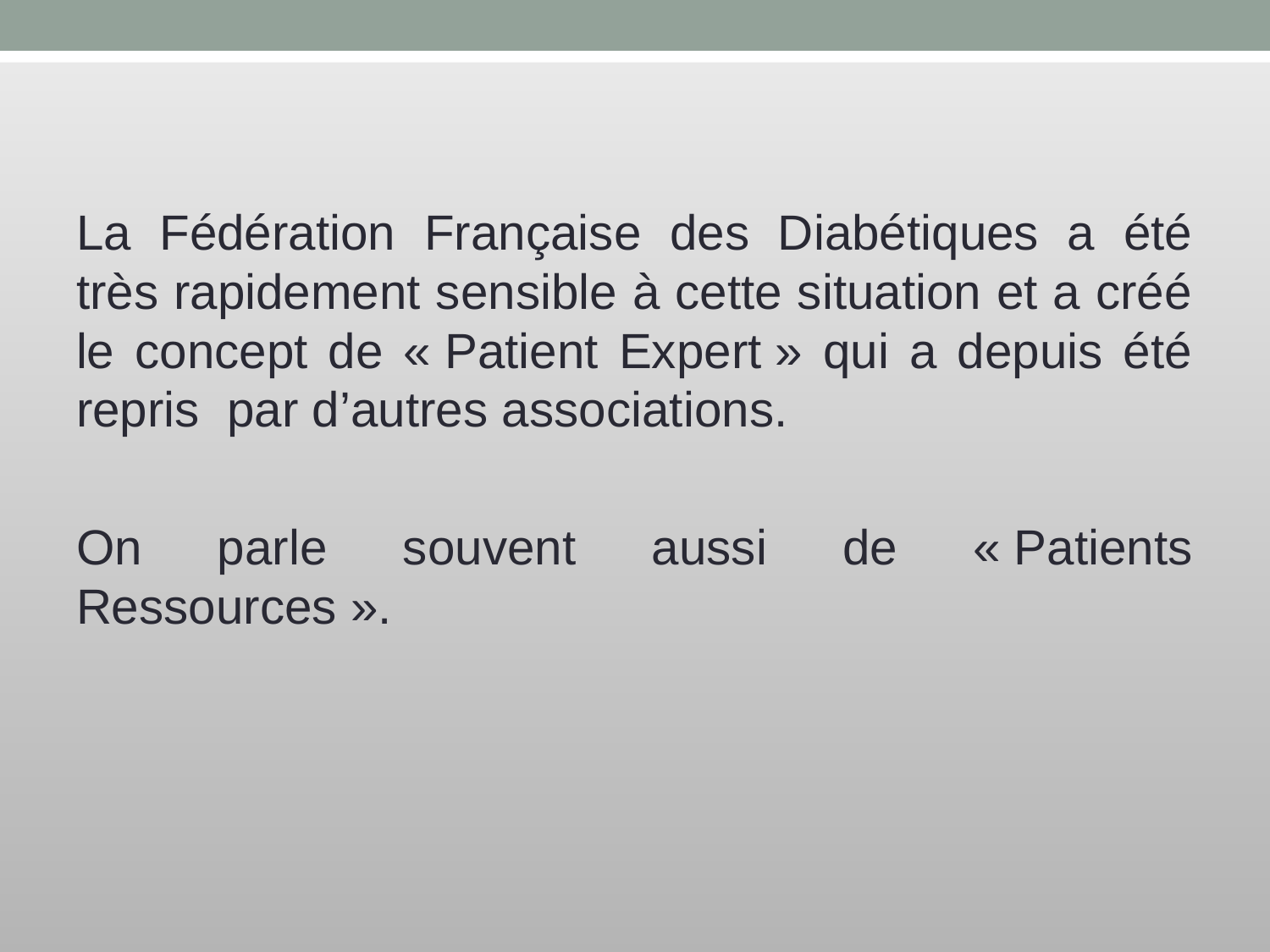

La Fédération Française des Diabétiques a été très rapidement sensible à cette situation et a créé le concept de « Patient Expert » qui a depuis été repris  par d’autres associations.

On parle souvent aussi de « Patients Ressources ».